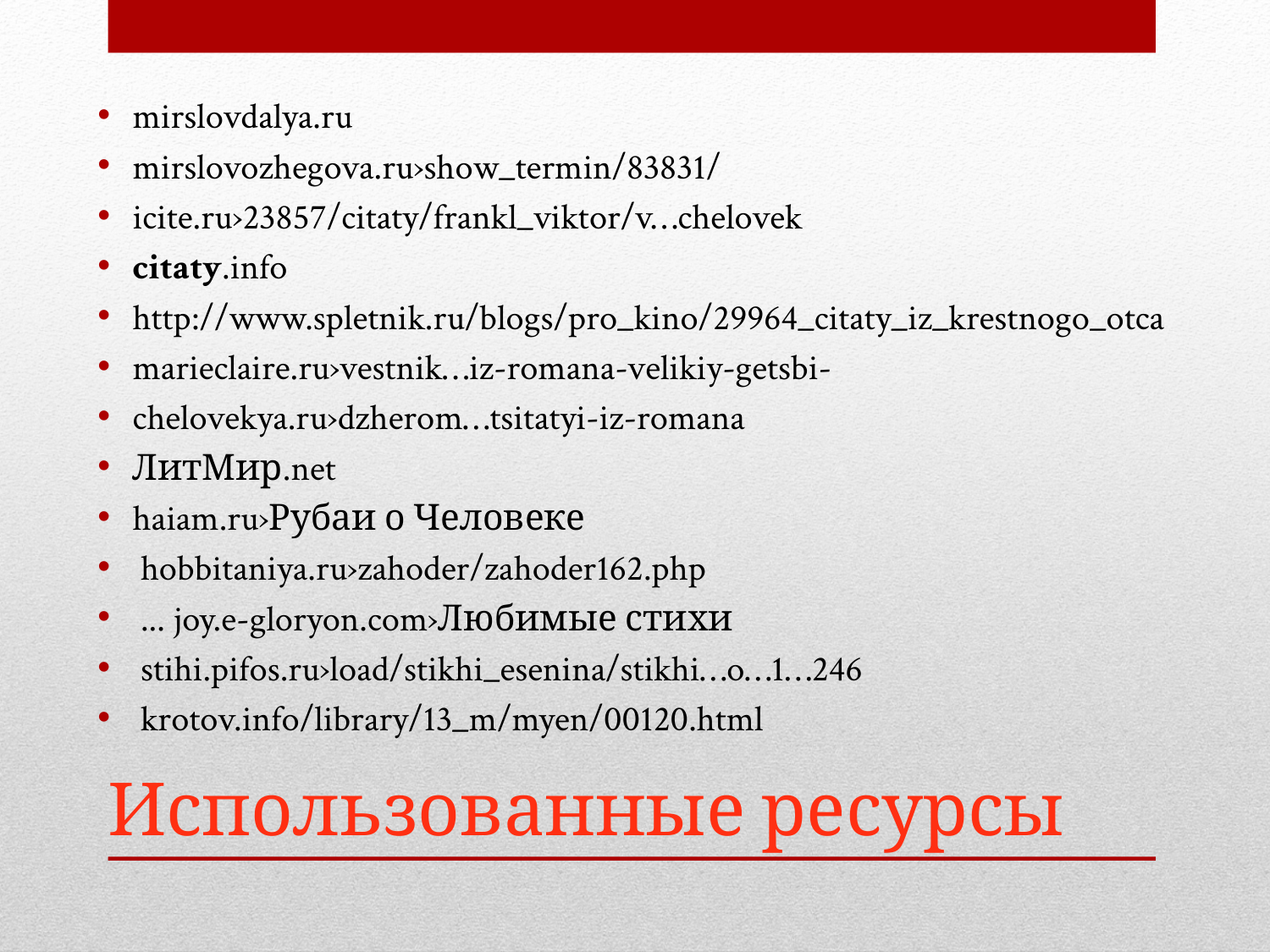

mirslovdalya.ru
mirslovozhegova.ru›show_termin/83831/
icite.ru›23857/citaty/frankl_viktor/v…chelovek
citaty.info
http://www.spletnik.ru/blogs/pro_kino/29964_citaty_iz_krestnogo_otca
marieclaire.ru›vestnik…iz-romana-velikiy-getsbi-
chelovekya.ru›dzherom…tsitatyi-iz-romana
ЛитМир.net
haiam.ru›Рубаи о Человеке
 hobbitaniya.ru›zahoder/zahoder162.php
 ... joy.e-gloryon.com›Любимые стихи
 stihi.pifos.ru›load/stikhi_esenina/stikhi…o…1…246
 krotov.info/library/13_m/myen/00120.html

# Использованные ресурсы